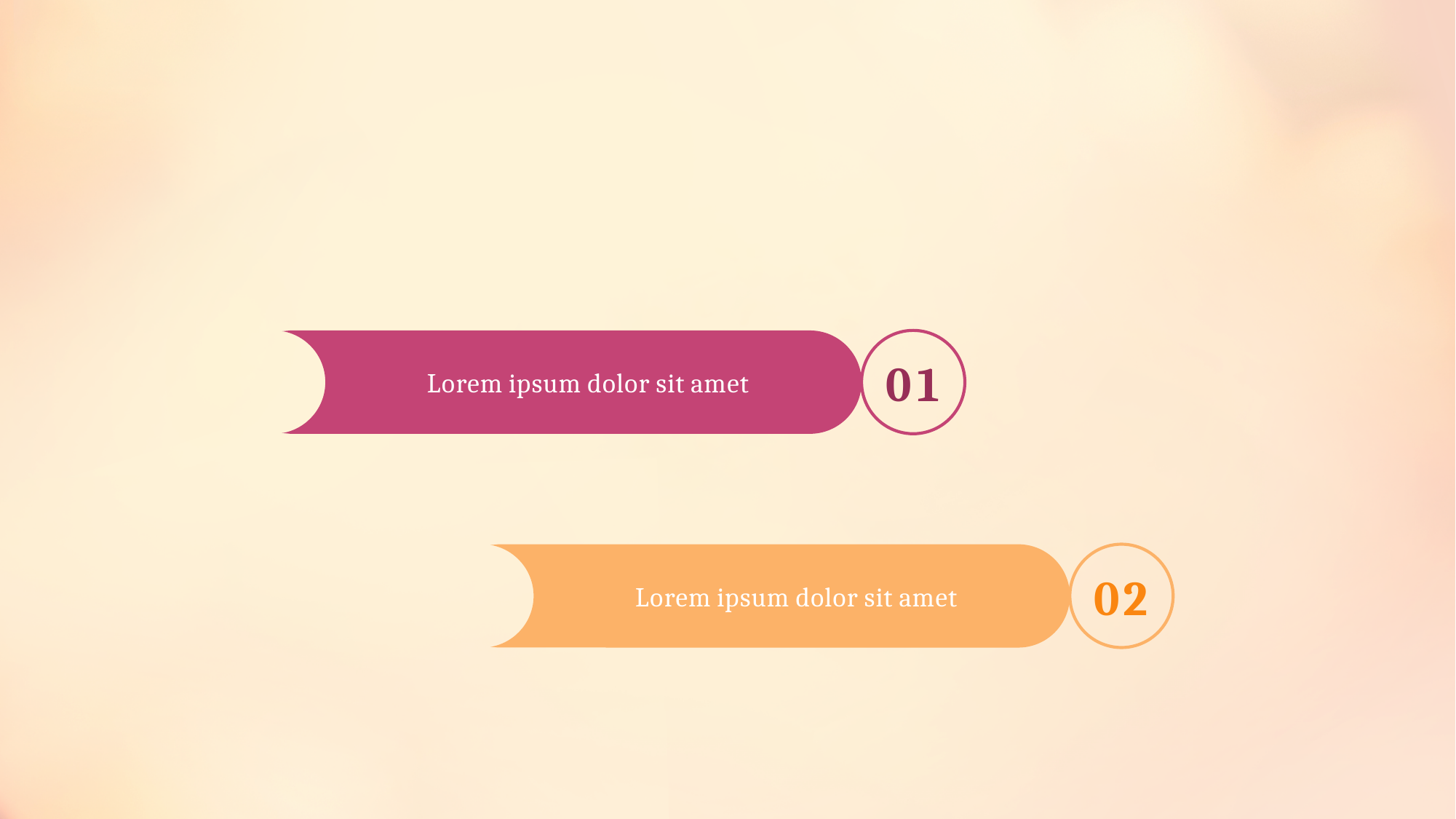

01
Lorem ipsum dolor sit amet
02
Lorem ipsum dolor sit amet